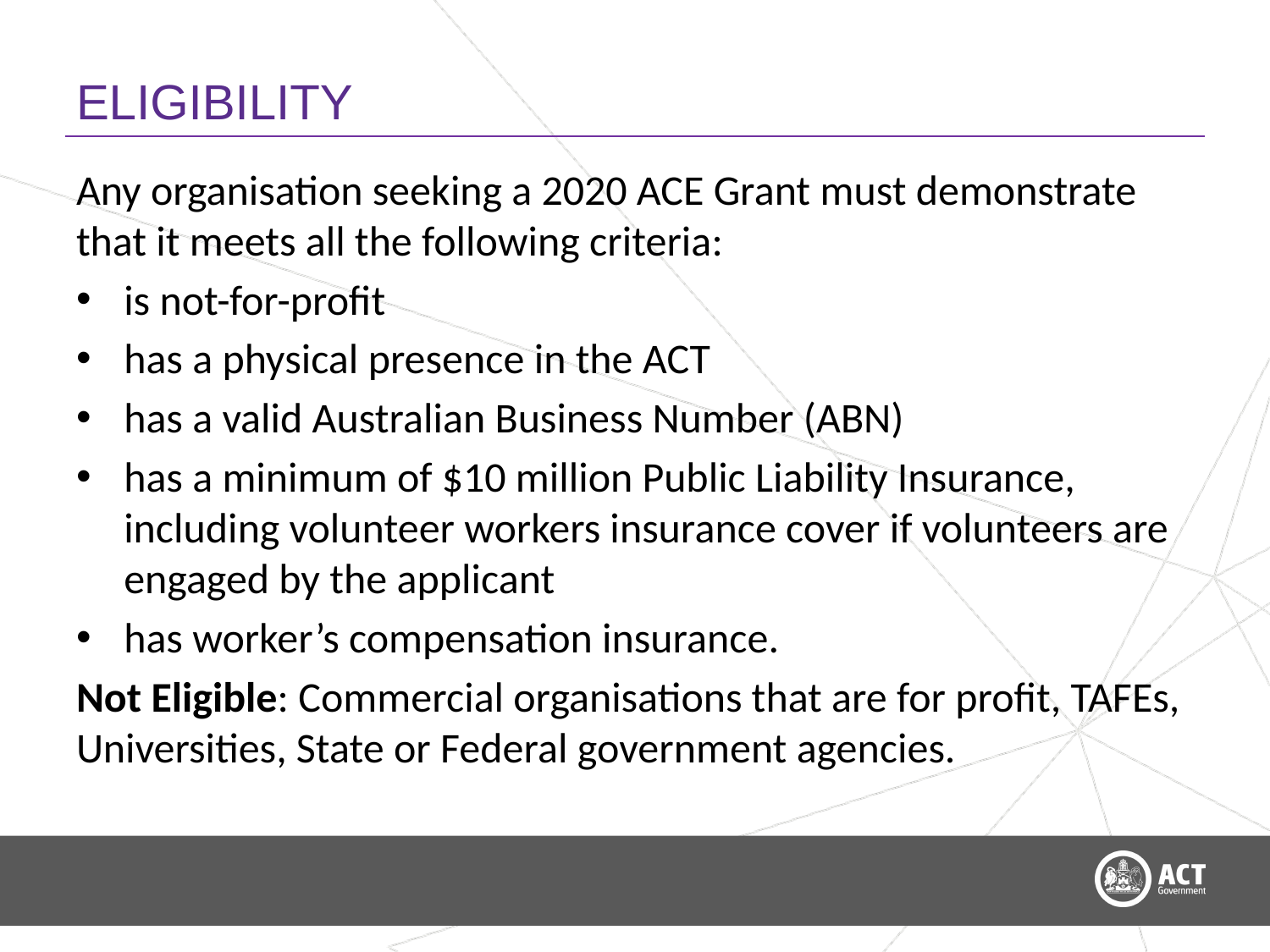

# ELIGIBILITY
Any organisation seeking a 2020 ACE Grant must demonstrate that it meets all the following criteria:
is not-for-profit
has a physical presence in the ACT
has a valid Australian Business Number (ABN)
has a minimum of $10 million Public Liability Insurance, including volunteer workers insurance cover if volunteers are engaged by the applicant
has worker’s compensation insurance.
Not Eligible: Commercial organisations that are for profit, TAFEs, Universities, State or Federal government agencies.